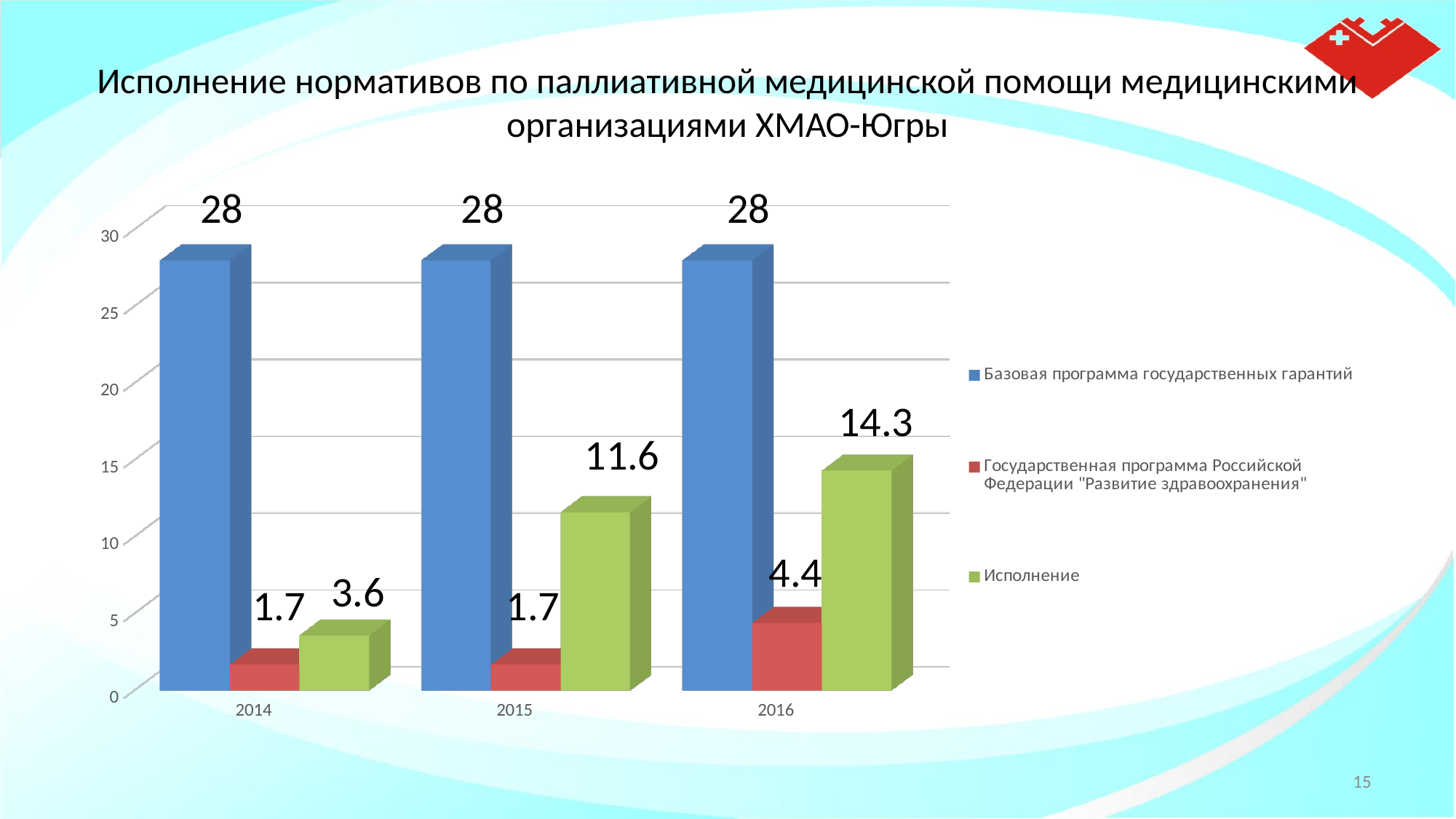

# Исполнение нормативов по паллиативной медицинской помощи медицинскими организациями ХМАО-Югры

[unsupported chart]

15